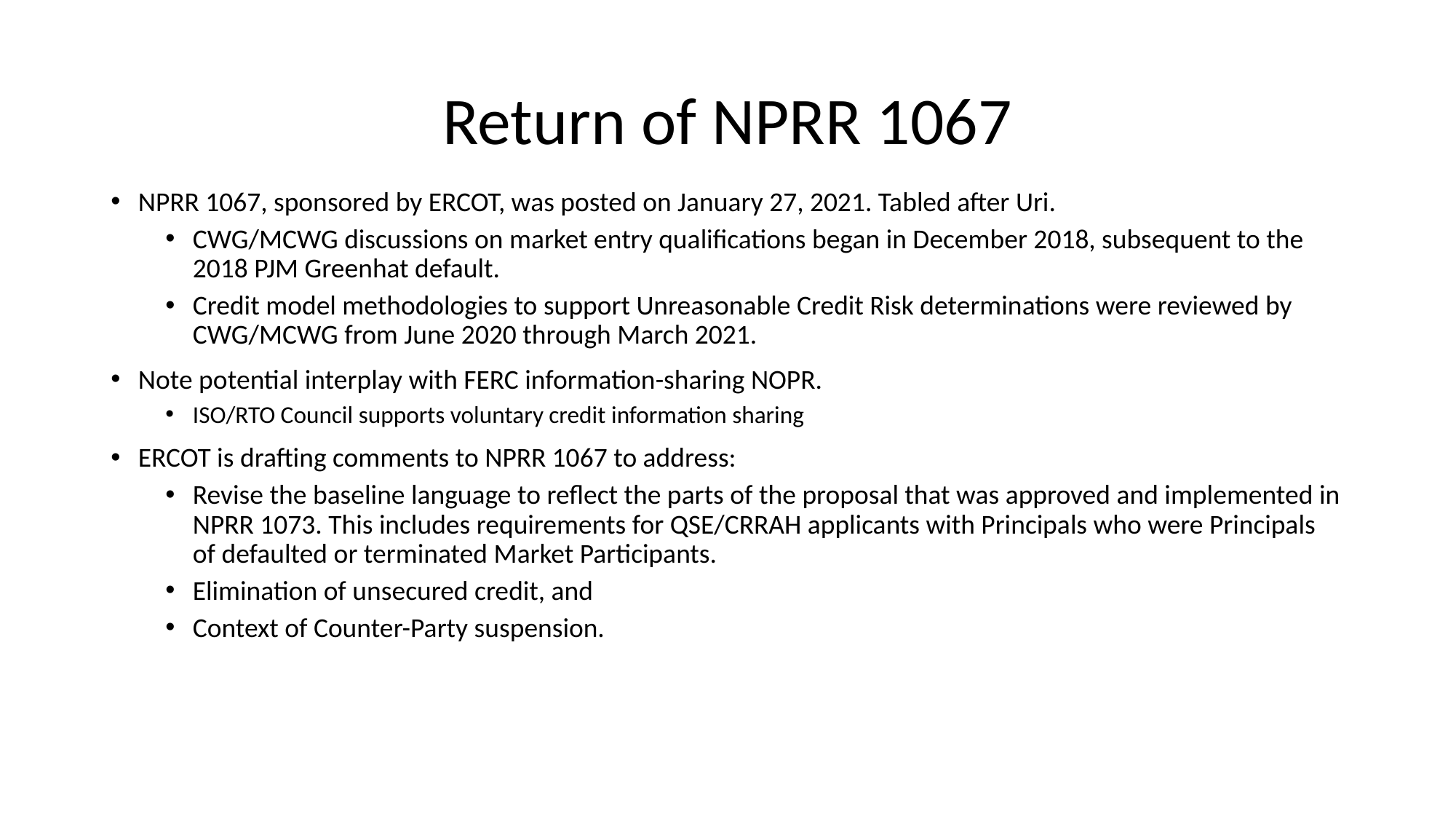

# Return of NPRR 1067
NPRR 1067, sponsored by ERCOT, was posted on January 27, 2021. Tabled after Uri.
CWG/MCWG discussions on market entry qualifications began in December 2018, subsequent to the 2018 PJM Greenhat default.
Credit model methodologies to support Unreasonable Credit Risk determinations were reviewed by CWG/MCWG from June 2020 through March 2021.
Note potential interplay with FERC information-sharing NOPR.
ISO/RTO Council supports voluntary credit information sharing
ERCOT is drafting comments to NPRR 1067 to address:
Revise the baseline language to reflect the parts of the proposal that was approved and implemented in NPRR 1073. This includes requirements for QSE/CRRAH applicants with Principals who were Principals of defaulted or terminated Market Participants.
Elimination of unsecured credit, and
Context of Counter-Party suspension.